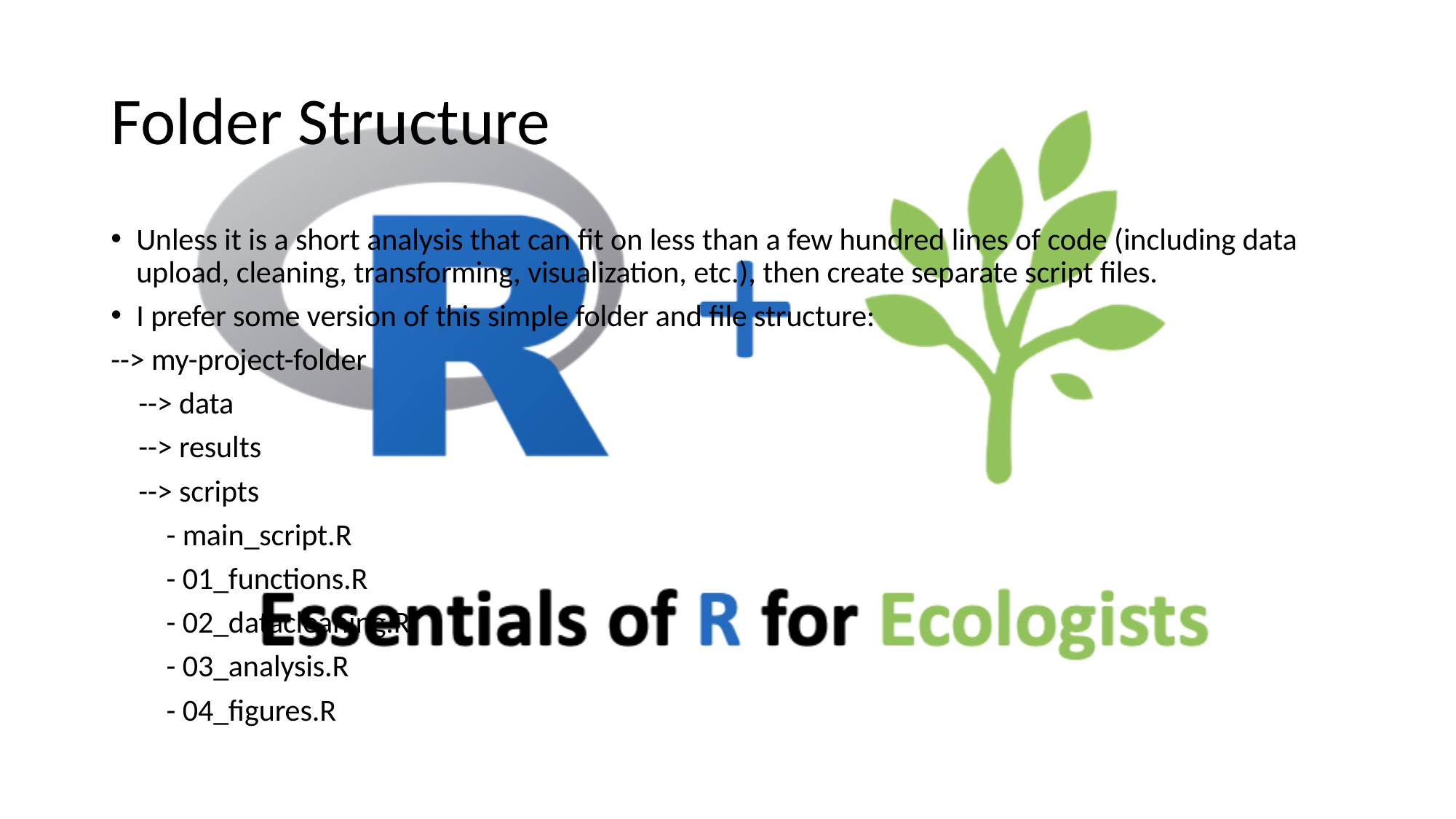

# Folder Structure
Unless it is a short analysis that can fit on less than a few hundred lines of code (including data upload, cleaning, transforming, visualization, etc.), then create separate script files.
I prefer some version of this simple folder and file structure:
--> my-project-folder
    --> data
    --> results
    --> scripts
        - main_script.R
        - 01_functions.R
        - 02_datacleaning.R
        - 03_analysis.R
        - 04_figures.R